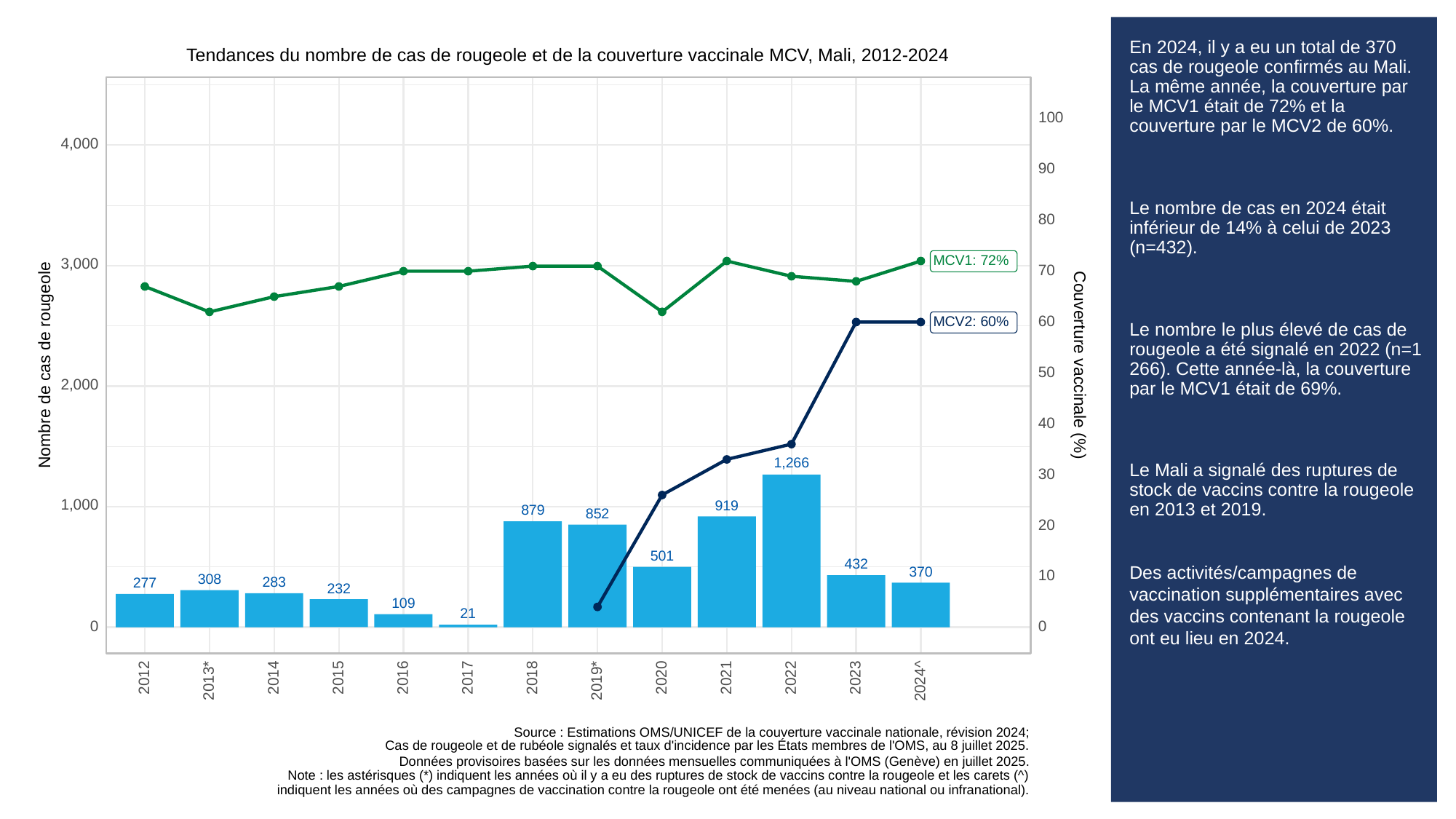

# En 2024, il y a eu un total de 370 cas de rougeole confirmés au Mali. La même année, la couverture par le MCV1 était de 72% et la couverture par le MCV2 de 60%.

Le nombre de cas en 2024 était inférieur de 14% à celui de 2023 (n=432).

Le nombre le plus élevé de cas de rougeole a été signalé en 2022 (n=1 266). Cette année-là, la couverture par le MCV1 était de 69%.

Le Mali a signalé des ruptures de stock de vaccins contre la rougeole en 2013 et 2019.

Des activités/campagnes de vaccination supplémentaires avec des vaccins contenant la rougeole ont eu lieu en 2024.

Tendances du nombre de cas de rougeole et de la couverture vaccinale MCV, Mali, 2012-2024

100
4,000

90

80

MCV1: 72%

3,000

70

60
MCV2: 60%

Couverture vaccinale (%)
Nombre de cas de rougeole
50
2,000

40

1,266
30

1,000
919
879

852

20

501
432

370
10
308

283
277

232

109

21

0
0

2023
2012
2014
2015
2016
2017
2018
2020
2021
2022
2013*
2019*
2024^
Source : Estimations OMS/UNICEF de la couverture vaccinale nationale, révision 2024;
Cas de rougeole et de rubéole signalés et taux d'incidence par les États membres de l'OMS, au 8 juillet 2025.
Données provisoires basées sur les données mensuelles communiquées à l'OMS (Genève) en juillet 2025.
Note : les astérisques (*) indiquent les années où il y a eu des ruptures de stock de vaccins contre la rougeole et les carets (^)
indiquent les années où des campagnes de vaccination contre la rougeole ont été menées (au niveau national ou infranational).